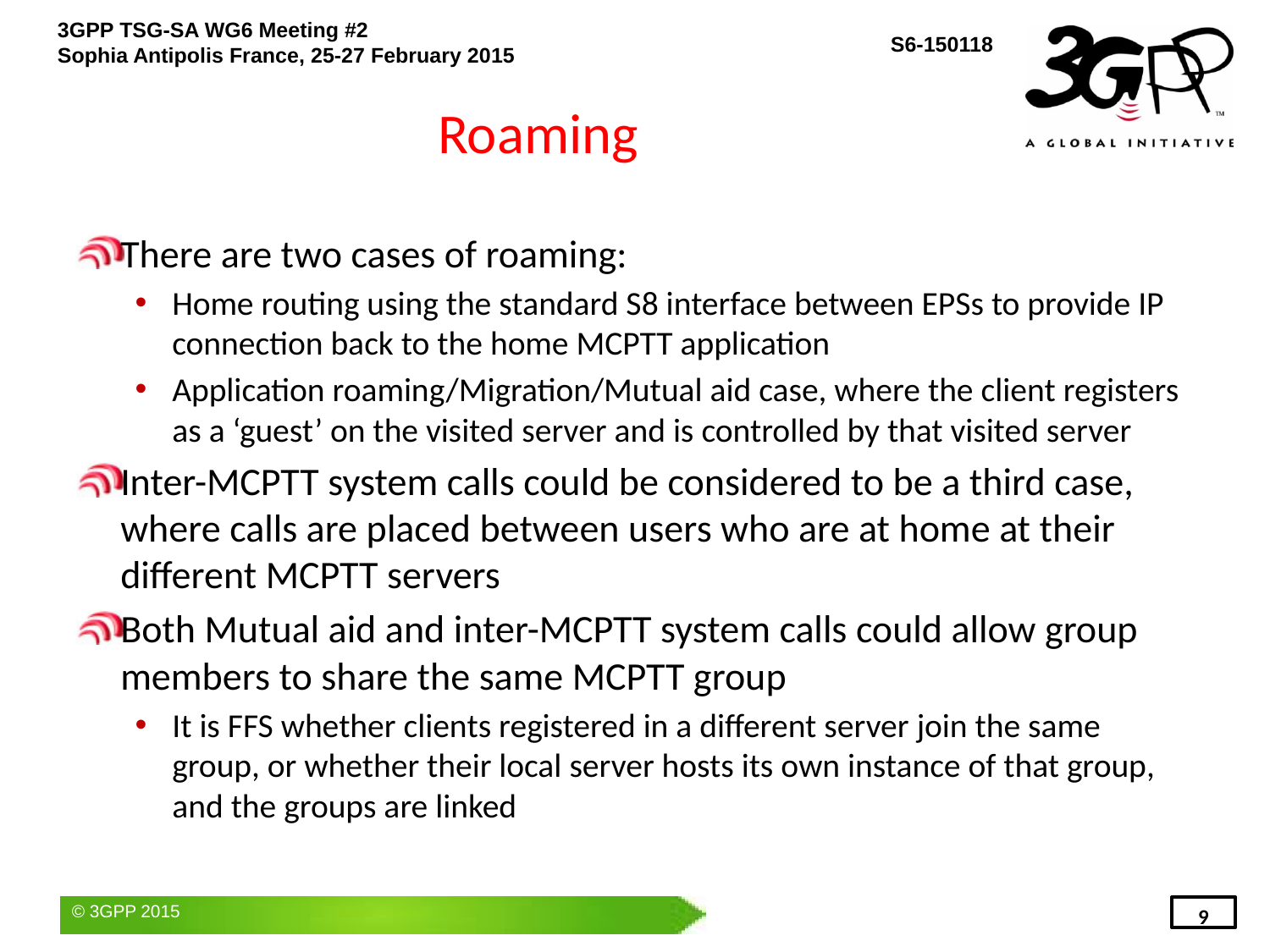

# Roaming
There are two cases of roaming:
Home routing using the standard S8 interface between EPSs to provide IP connection back to the home MCPTT application
Application roaming/Migration/Mutual aid case, where the client registers as a ‘guest’ on the visited server and is controlled by that visited server
Inter-MCPTT system calls could be considered to be a third case, where calls are placed between users who are at home at their different MCPTT servers
Both Mutual aid and inter-MCPTT system calls could allow group members to share the same MCPTT group
It is FFS whether clients registered in a different server join the same group, or whether their local server hosts its own instance of that group, and the groups are linked